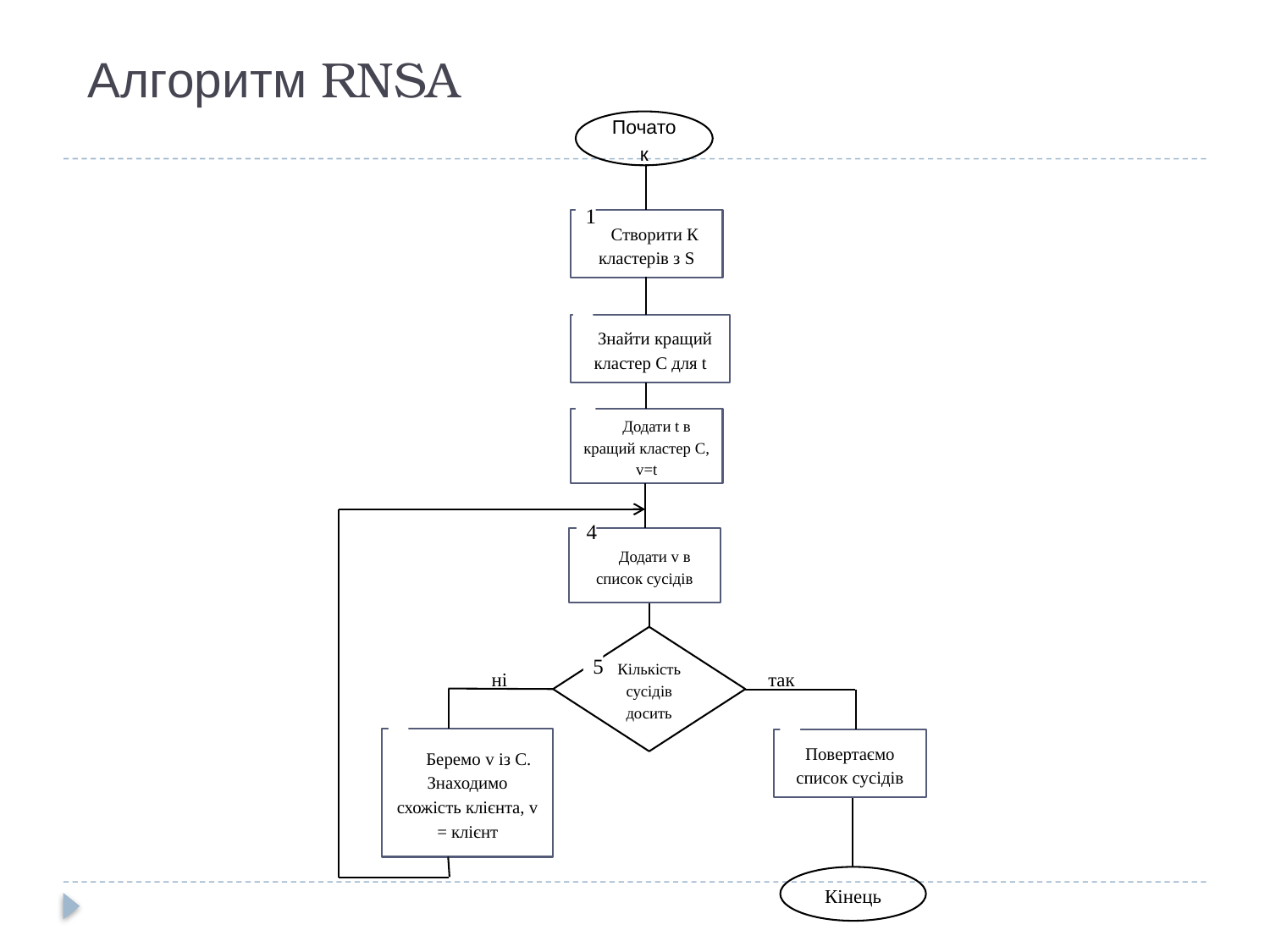

# Алгоритм RNSA
Початок
    Створити К кластерів з S
  Знайти кращий кластер С для t
     Додати t в кращий кластер С, v=t
Кількість сусідів досить
     Беремо v із C. Знаходимо схожість клієнта, v = клієнт

Повертаємо список сусідів

Кінець
1
2
3
6
7
ні
так
4
     Додати v в список сусідів
5